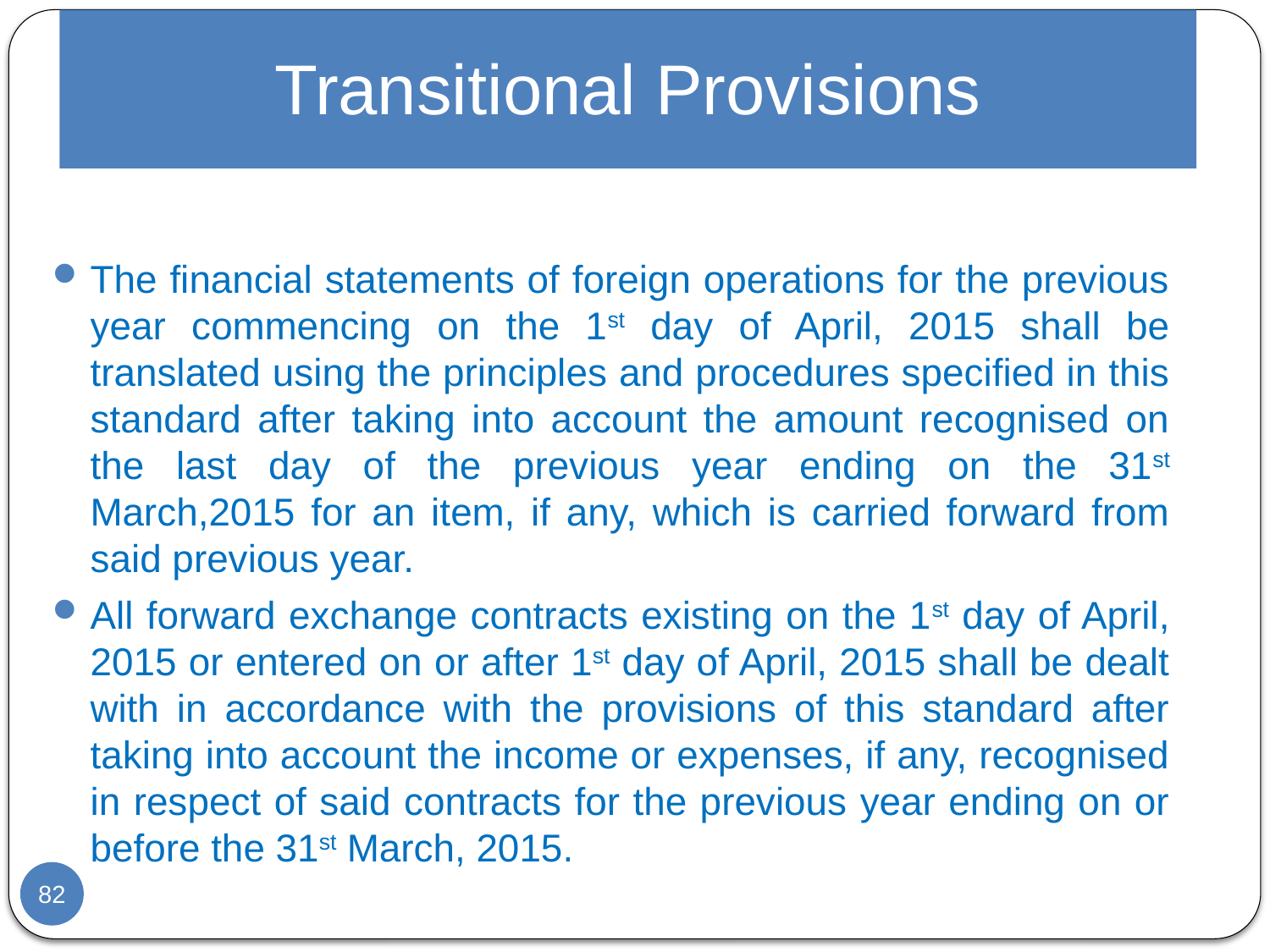

# Transitional Provisions
The financial statements of foreign operations for the previous year commencing on the 1st day of April, 2015 shall be translated using the principles and procedures specified in this standard after taking into account the amount recognised on the last day of the previous year ending on the 31st March,2015 for an item, if any, which is carried forward from said previous year.
All forward exchange contracts existing on the 1st day of April, 2015 or entered on or after 1st day of April, 2015 shall be dealt with in accordance with the provisions of this standard after taking into account the income or expenses, if any, recognised in respect of said contracts for the previous year ending on or before the 31st March, 2015.
82